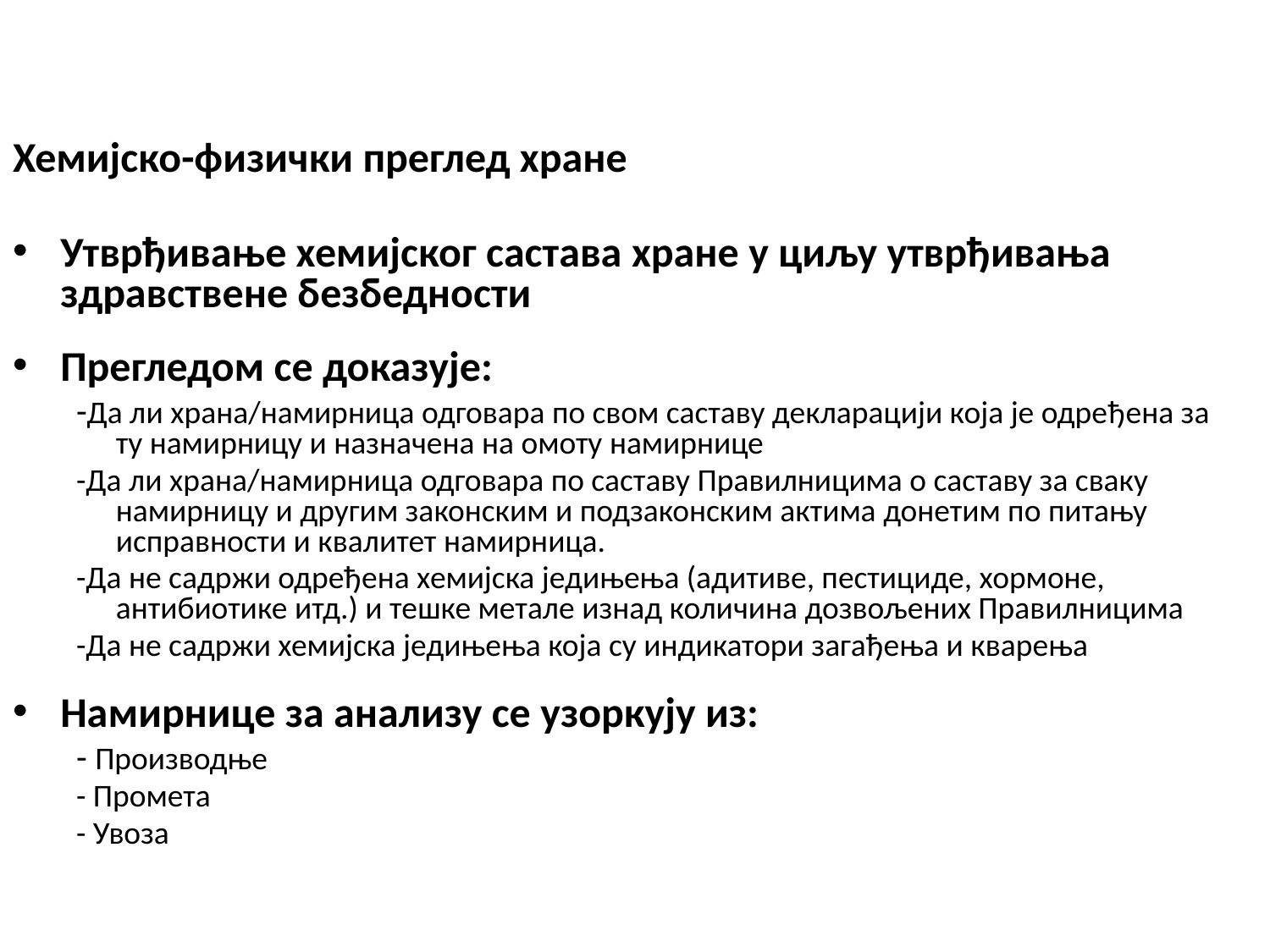

# Хемијско-физички преглед хране
Утврђивање хемијског састава хране у циљу утврђивања здравствене безбедности

Прегледом се доказује:
-Да ли храна/намирница одговара по свом саставу декларацији која је одређена за ту намирницу и назначена на омоту намирнице
-Да ли храна/намирница одговара по саставу Правилницима о саставу за сваку намирницу и другим законским и подзаконским актима донетим по питању исправности и квалитет намирница.
-Да не садржи одређена хемијска једињења (адитиве, пестициде, хормоне, антибиотике итд.) и тешке метале изнад количина дозвољених Правилницима
-Да не садржи хемијска једињења која су индикатори загађења и кварења

Намирнице за анализу се узоркују из:
- Производње
- Промета
- Увоза